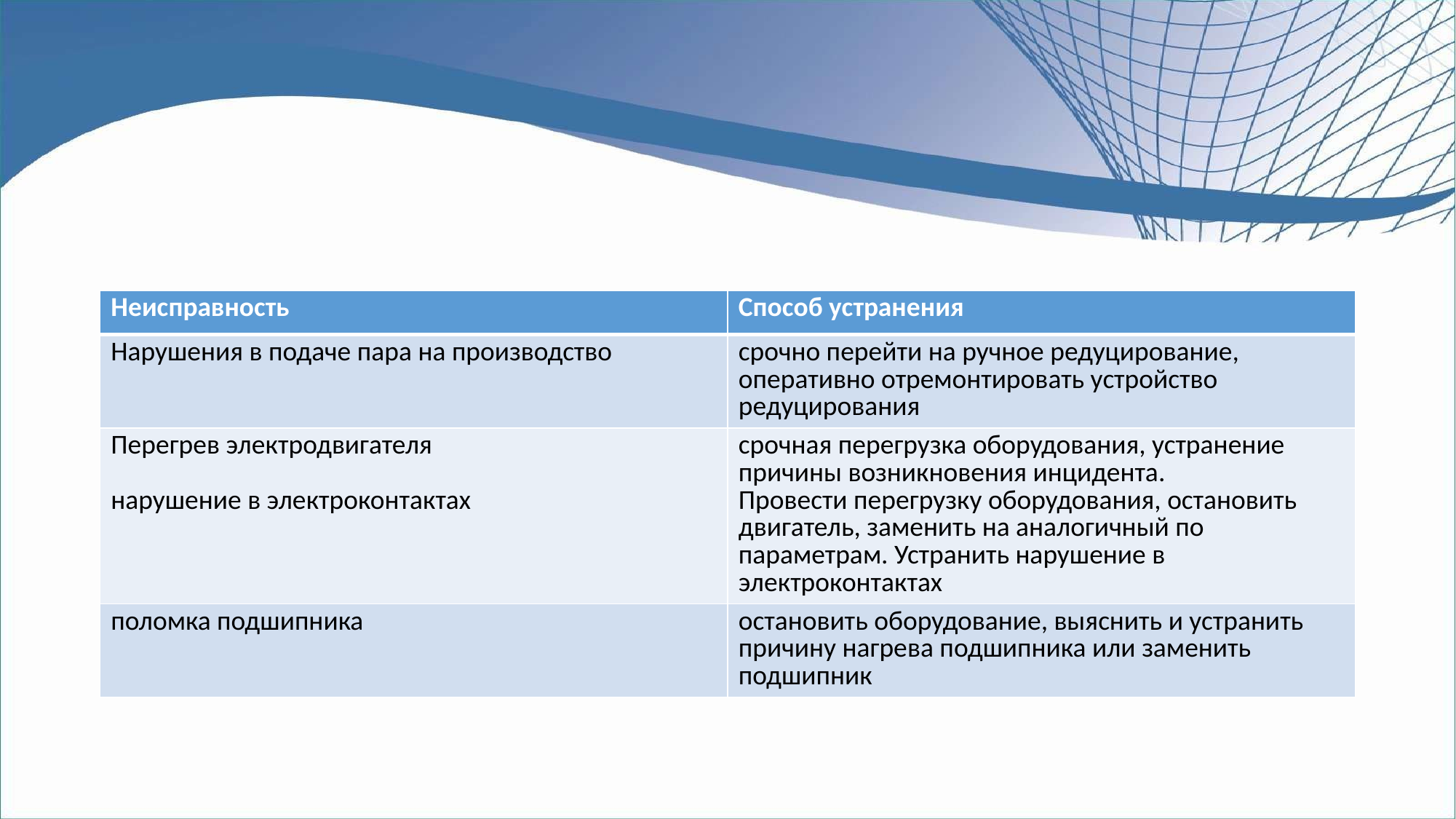

| Неисправность | Способ устранения |
| --- | --- |
| Нарушения в подаче пара на производство | срочно перейти на ручное редуцирование, оперативно отремонтировать устройство редуцирования |
| Перегрев электродвигателя нарушение в электроконтактах | срочная перегрузка оборудования, устранение причины возникновения инцидента. Провести перегрузку оборудования, остановить двигатель, заменить на аналогичный по параметрам. Устранить нарушение в электроконтактах |
| поломка подшипника | остановить оборудование, выяснить и устранить причину нагрева подшипника или заменить подшипник |